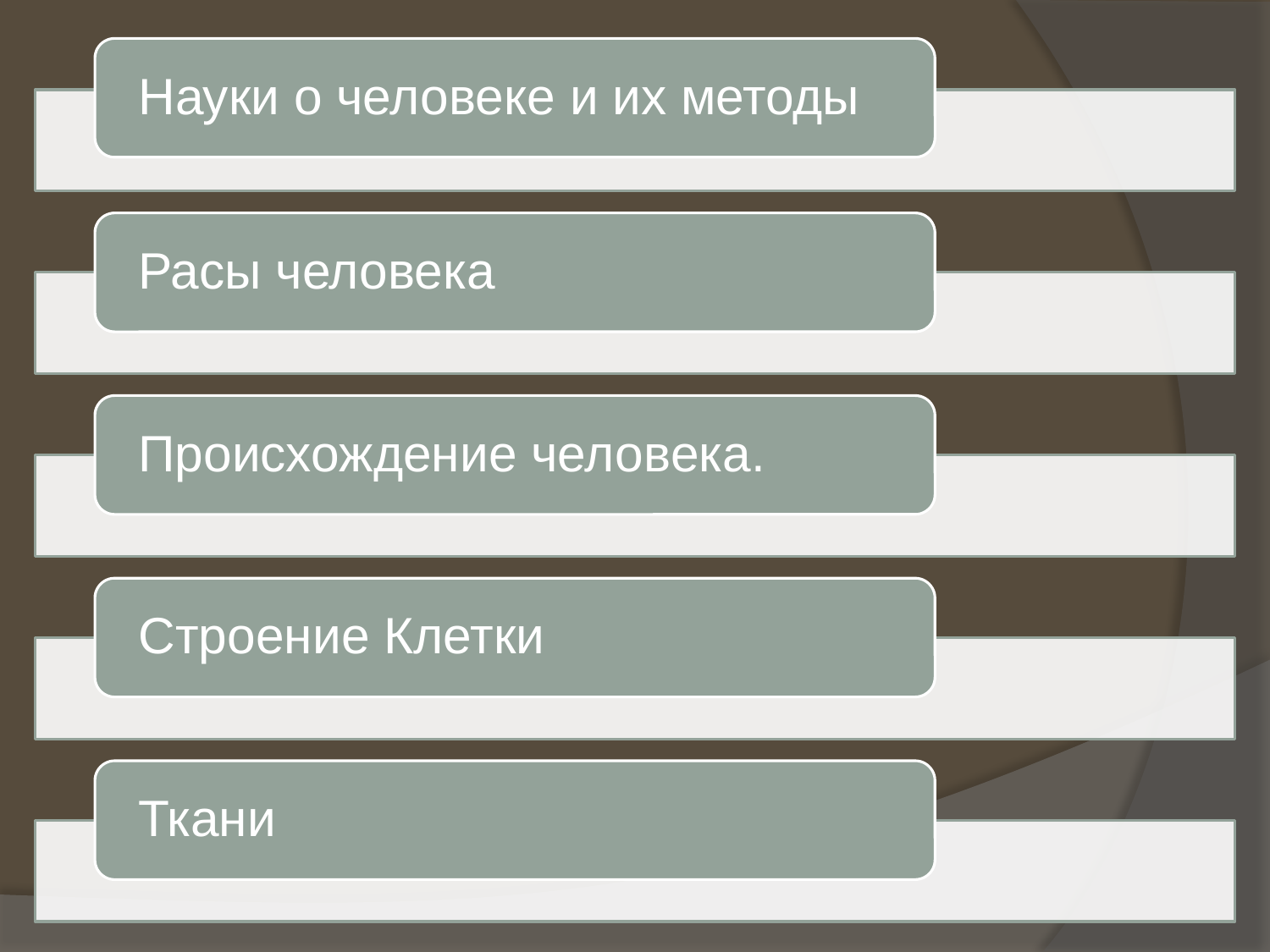

Науки о человеке и их методы
Расы человека
Происхождение человека.
Строение Клетки
Ткани